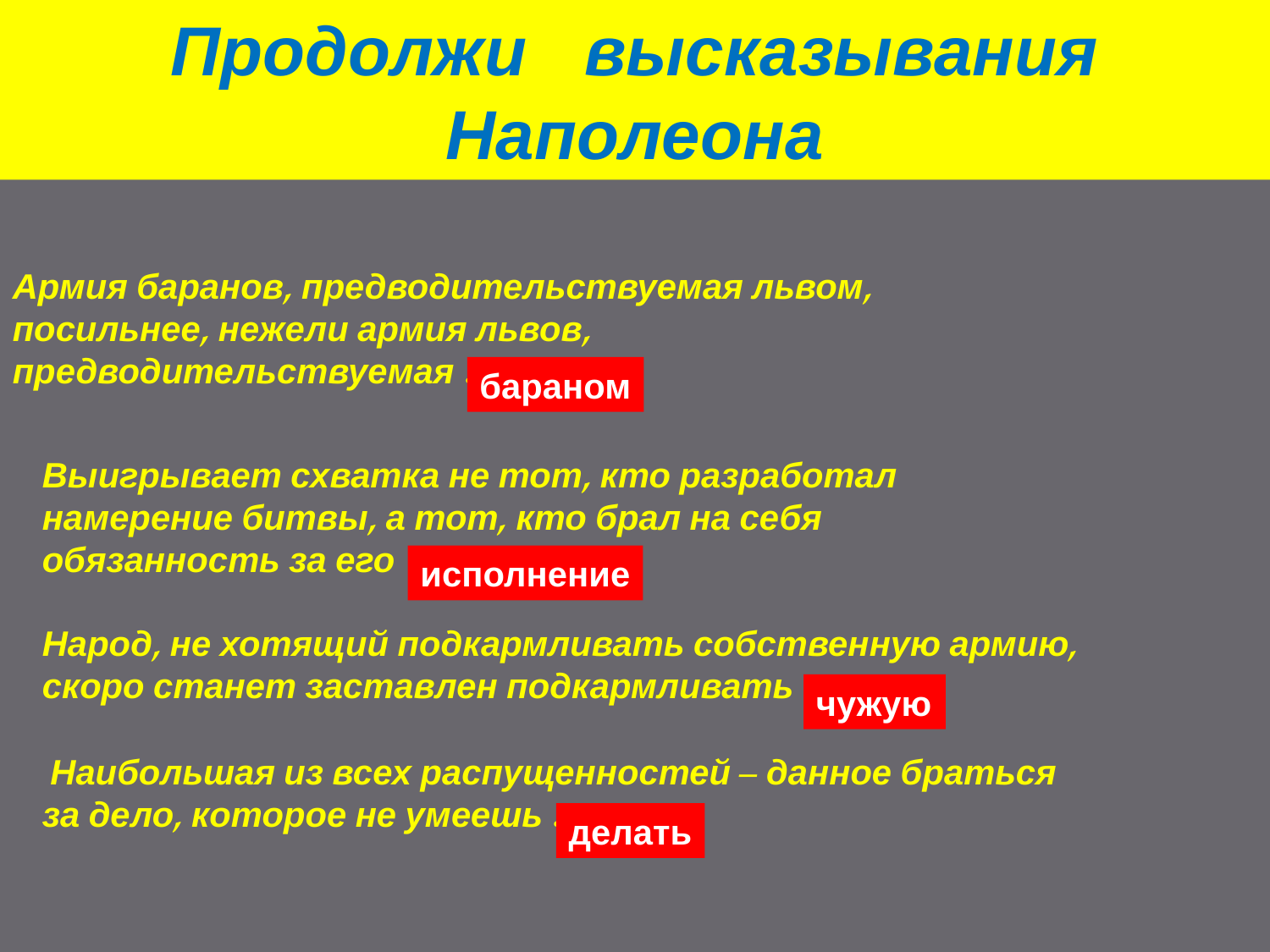

# Продолжи   высказывания Наполеона
Армия баранов, предводительствуемая львом, посильнее, нежели армия львов, предводительствуемая ……
бараном
Выигрывает схватка не тот, кто разработал намерение битвы, а тот, кто брал на себя обязанность за его  …..
исполнение
Народ, не хотящий подкармливать собственную армию, скоро станет заставлен подкармливать …..
чужую
 Наибольшая из всех распущенностей – данное браться за дело, которое не умеешь ….
делать